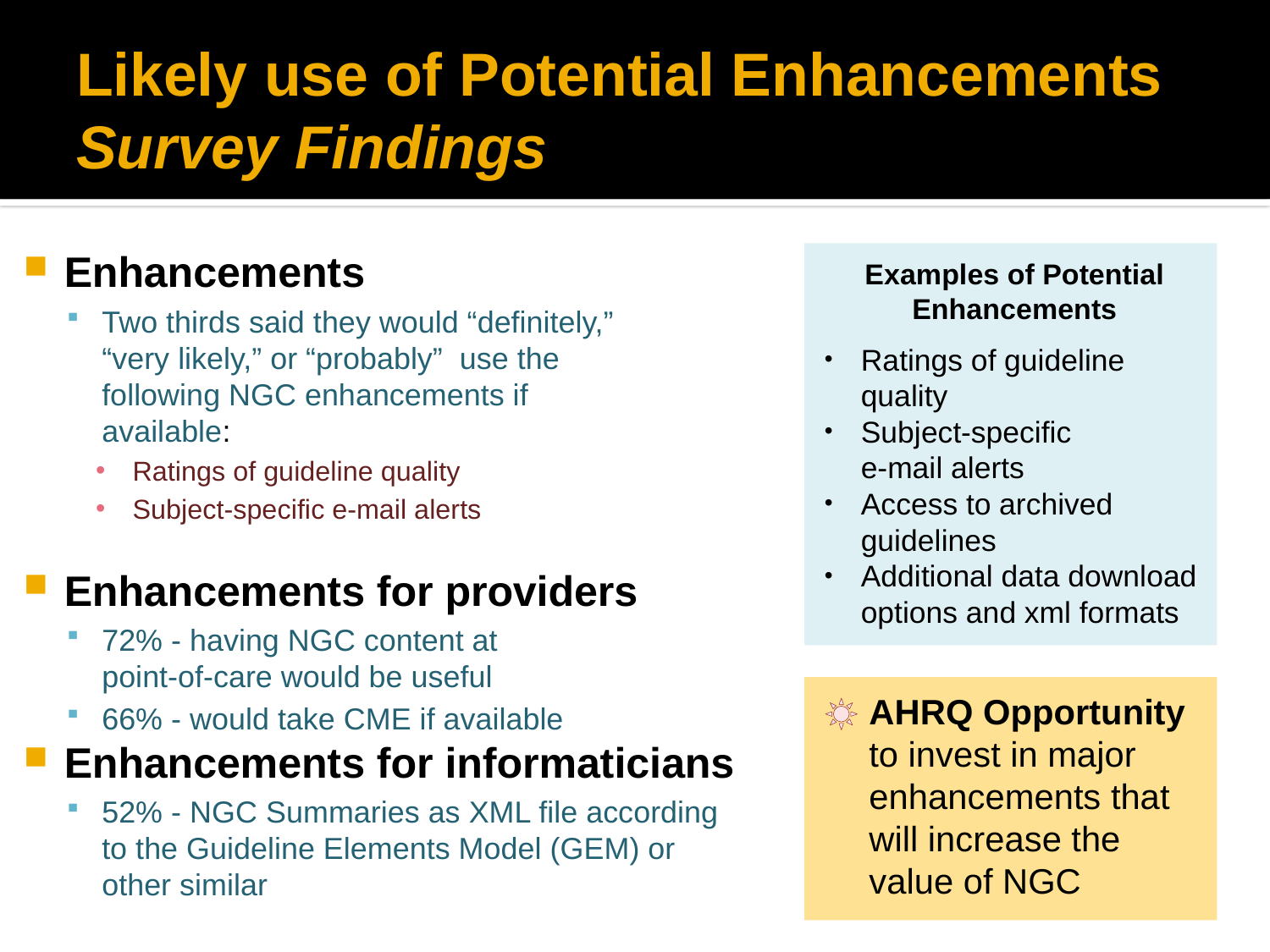

# Likely use of Potential Enhancements Survey Findings
Enhancements
Two thirds said they would “definitely,”
“very likely,” or “probably”  use the
following NGC enhancements if
available:
Ratings of guideline quality
Subject-specific e-mail alerts

Enhancements for providers
72% - having NGC content at
point-of-care would be useful
66% - would take CME if available
Enhancements for informaticians
52% - NGC Summaries as XML file according to the Guideline Elements Model (GEM) or other similar

Examples of Potential Enhancements

Ratings of guideline
quality
Subject-specific
e-mail alerts
Access to archived guidelines
Additional data download options and xml formats

AHRQ Opportunity to invest in major enhancements that will increase the value of NGC